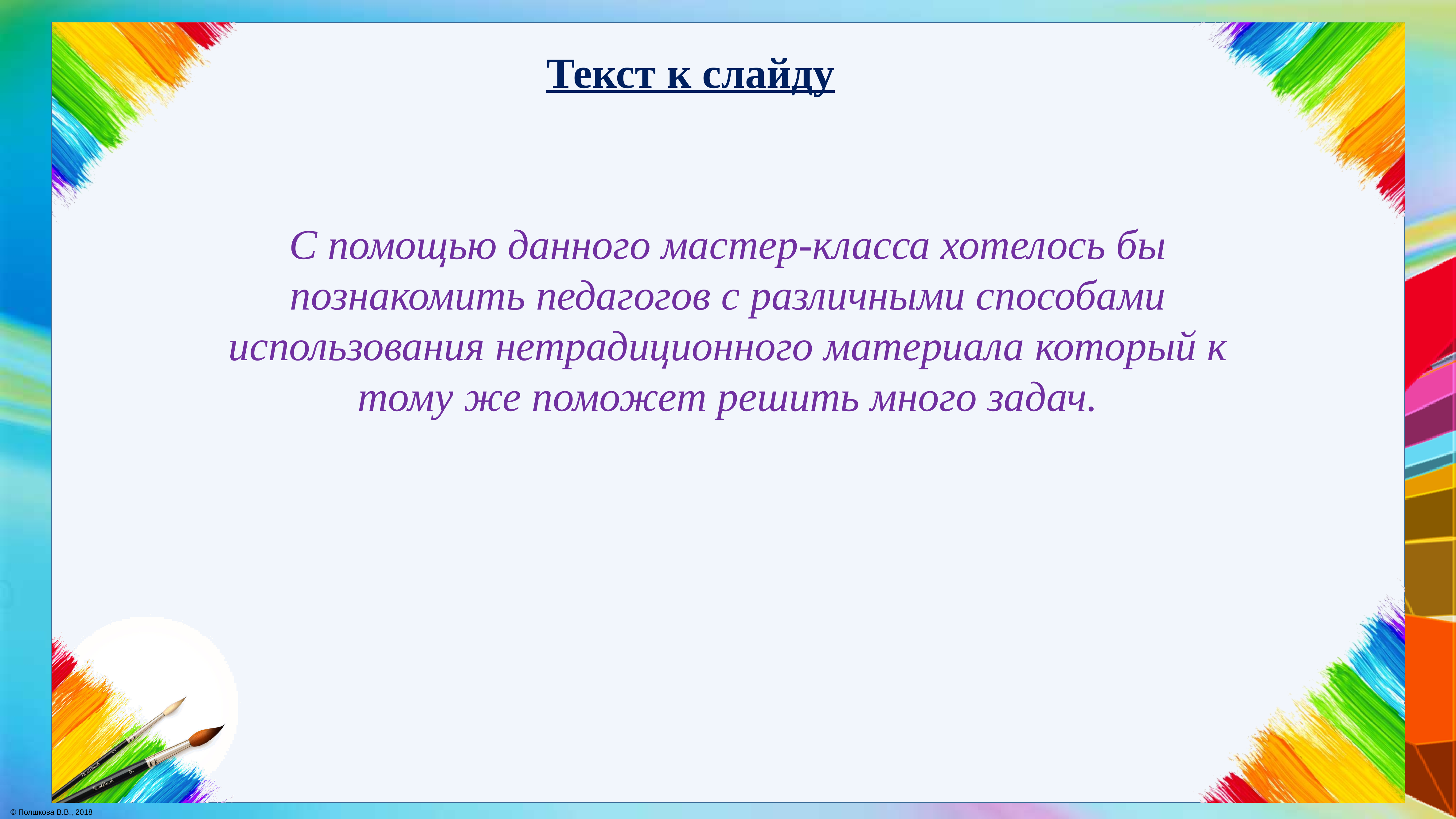

Текст к слайду
С помощью данного мастер-класса хотелось бы познакомить педагогов с различными способами использования нетрадиционного материала который к тому же поможет решить много задач.